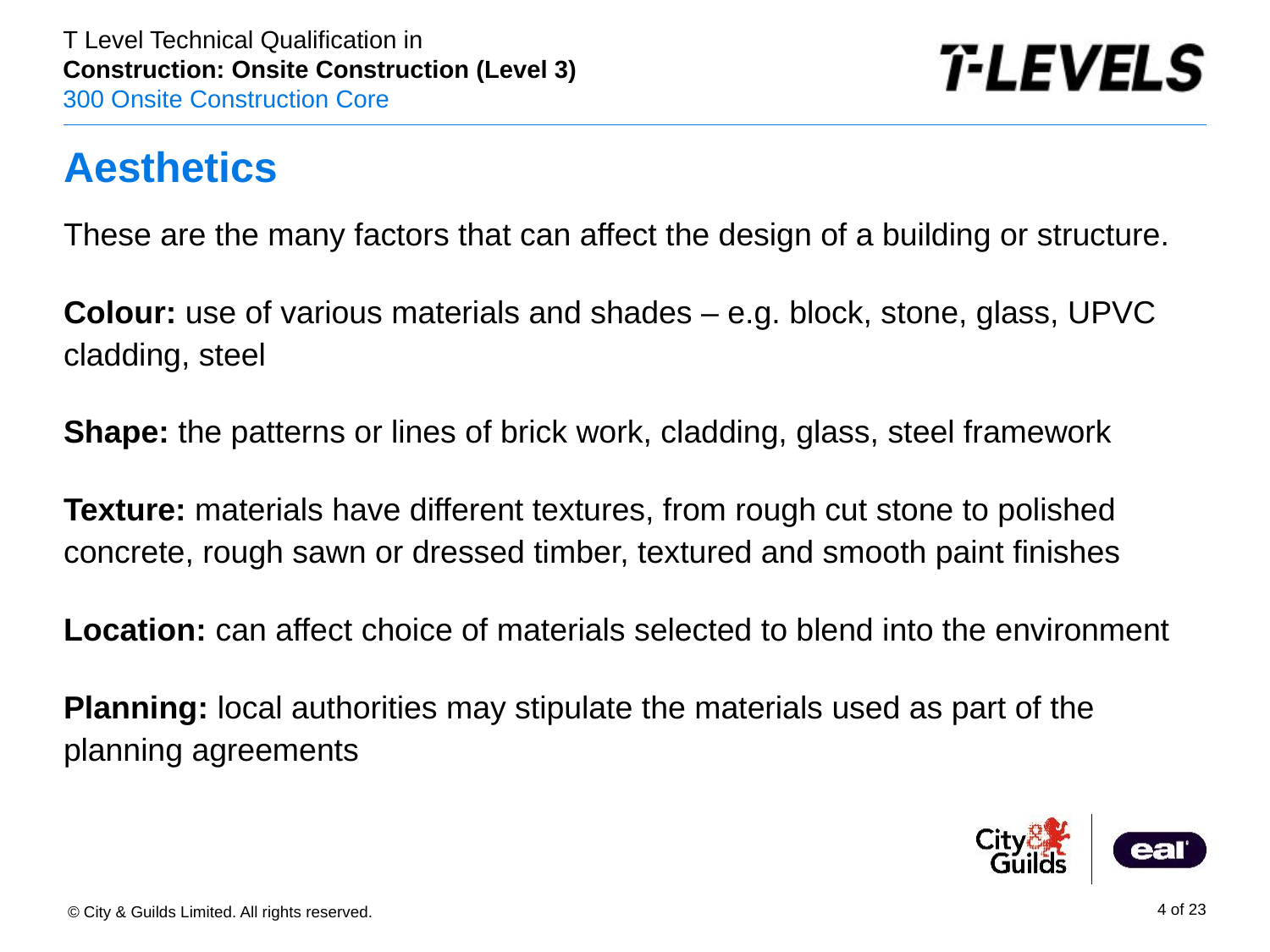

# Aesthetics
These are the many factors that can affect the design of a building or structure.
Colour: use of various materials and shades – e.g. block, stone, glass, UPVC cladding, steel
Shape: the patterns or lines of brick work, cladding, glass, steel framework
Texture: materials have different textures, from rough cut stone to polished concrete, rough sawn or dressed timber, textured and smooth paint finishes
Location: can affect choice of materials selected to blend into the environment
Planning: local authorities may stipulate the materials used as part of the planning agreements